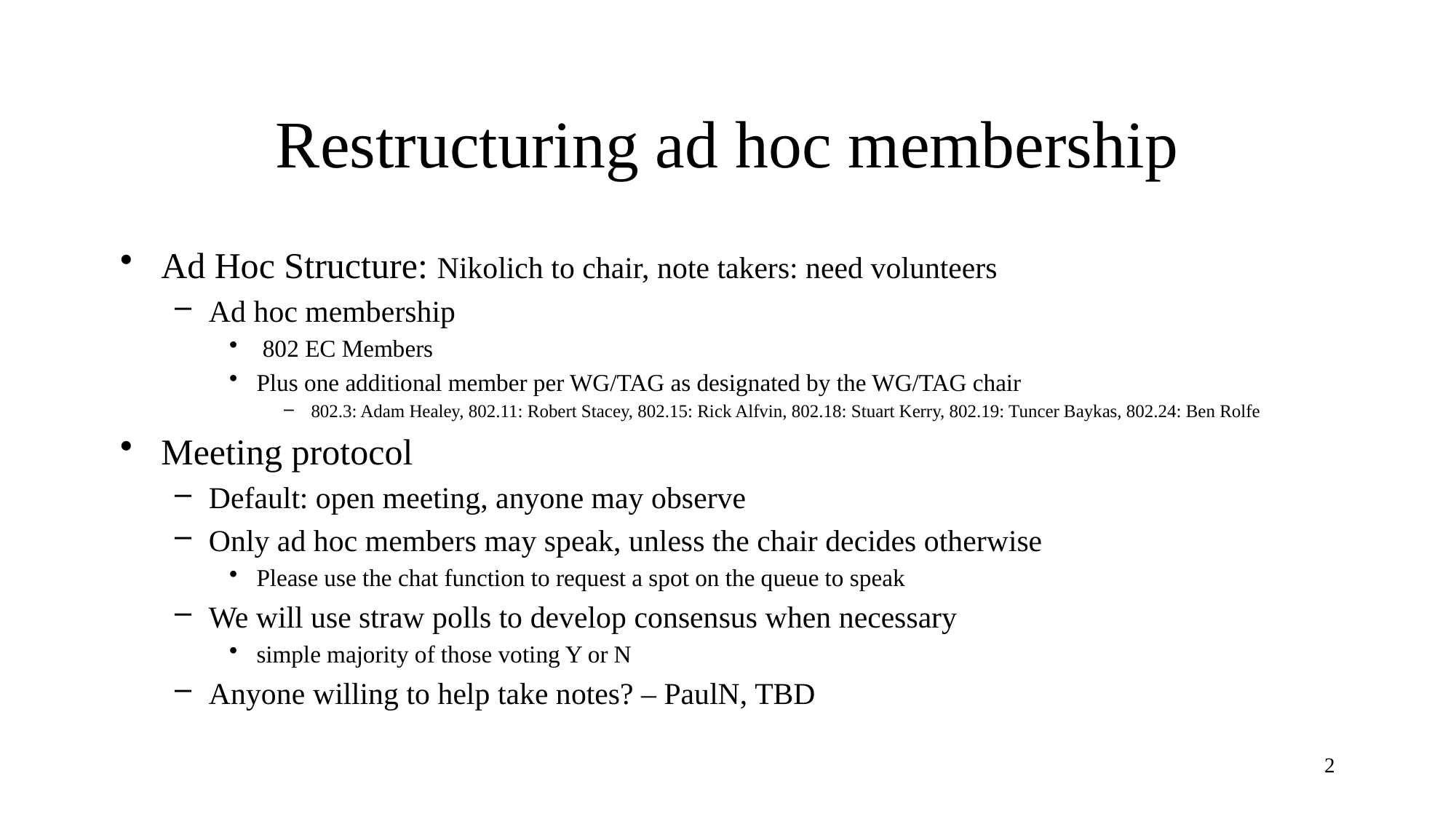

# Restructuring ad hoc membership
Ad Hoc Structure: Nikolich to chair, note takers: need volunteers
Ad hoc membership
 802 EC Members
Plus one additional member per WG/TAG as designated by the WG/TAG chair
802.3: Adam Healey, 802.11: Robert Stacey, 802.15: Rick Alfvin, 802.18: Stuart Kerry, 802.19: Tuncer Baykas, 802.24: Ben Rolfe
Meeting protocol
Default: open meeting, anyone may observe
Only ad hoc members may speak, unless the chair decides otherwise
Please use the chat function to request a spot on the queue to speak
We will use straw polls to develop consensus when necessary
simple majority of those voting Y or N
Anyone willing to help take notes? – PaulN, TBD
2